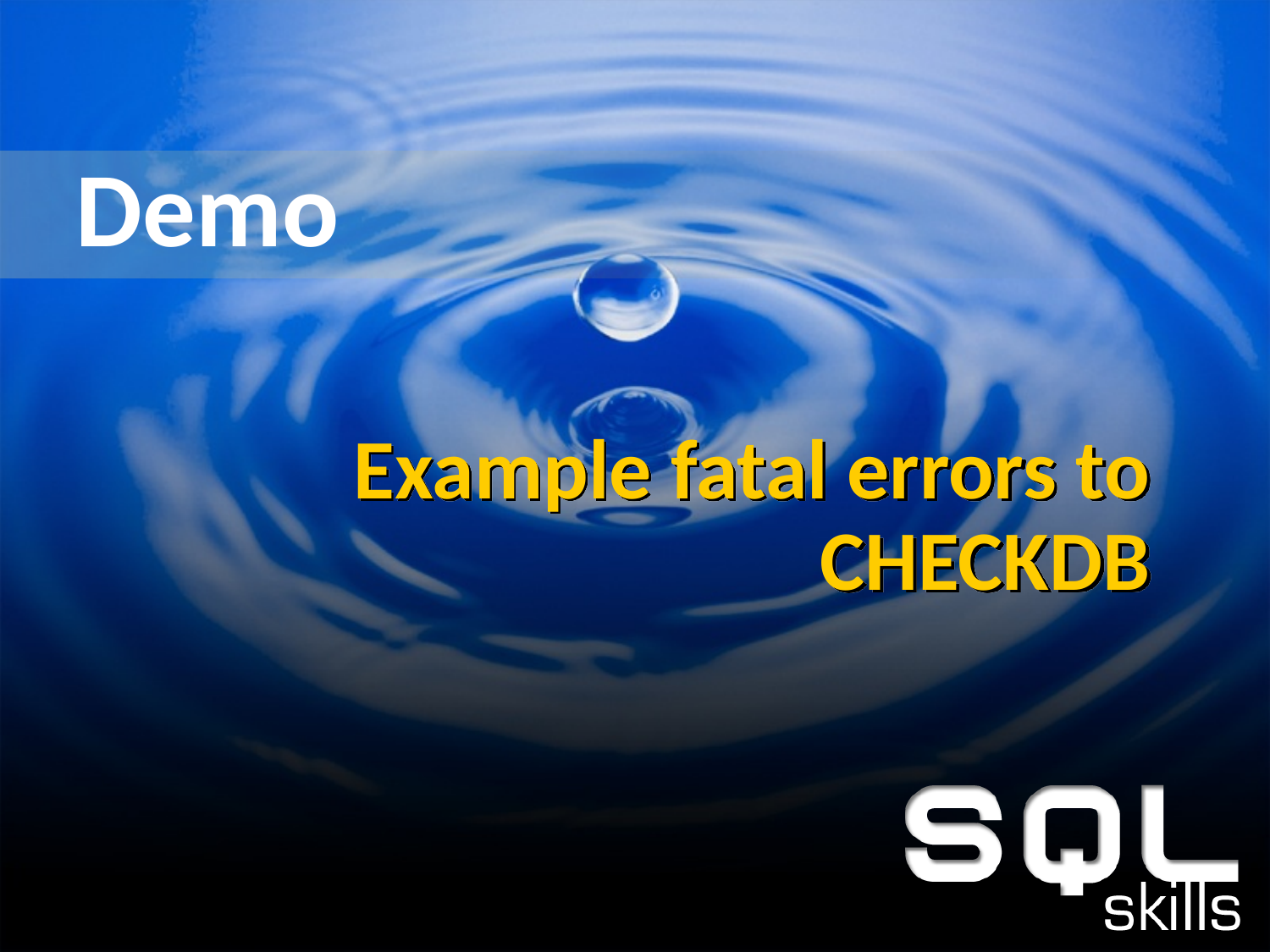

Demo

# Example fatal errors to CHECKDB